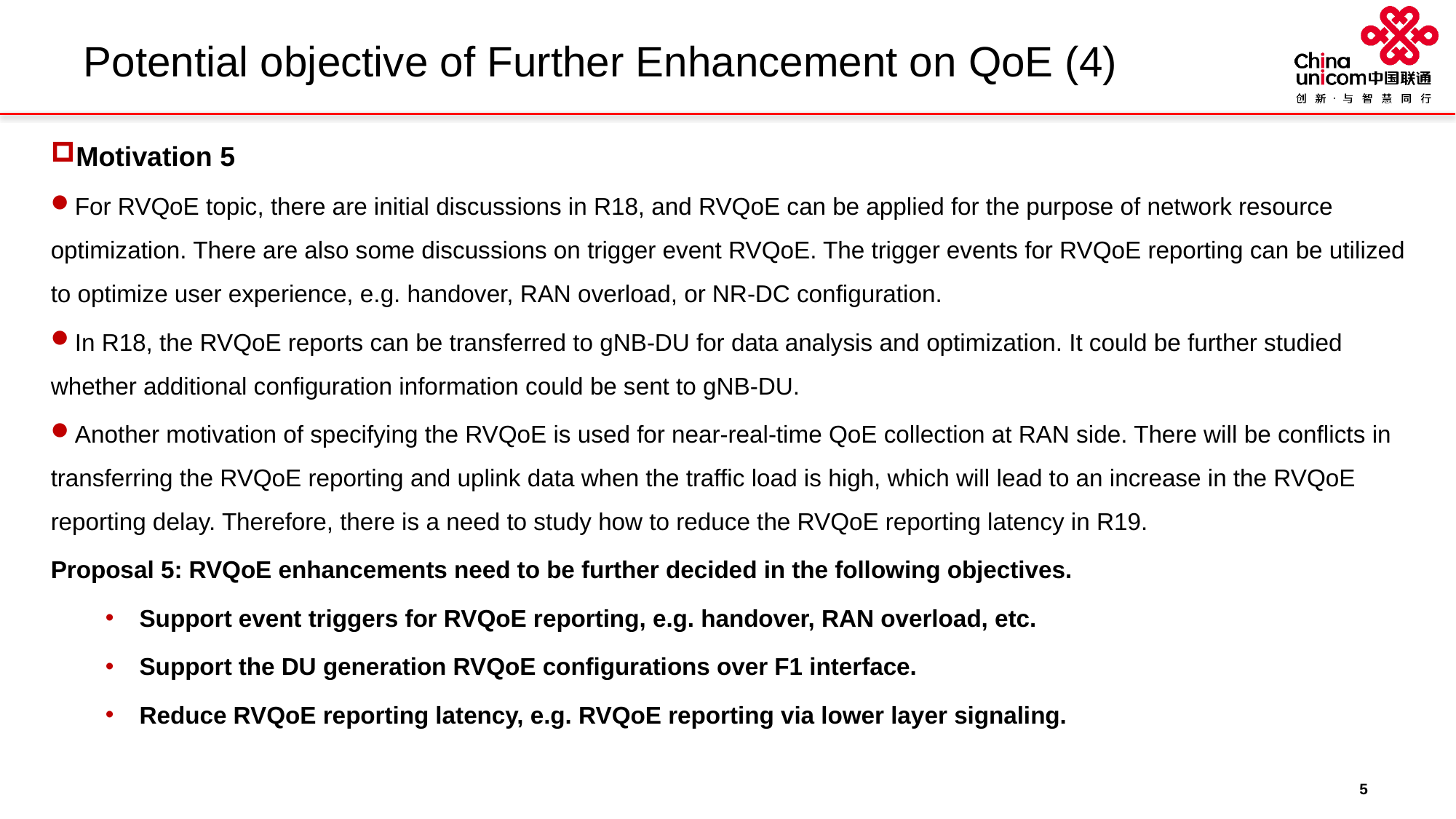

# Potential objective of Further Enhancement on QoE (4)
Motivation 5
For RVQoE topic, there are initial discussions in R18, and RVQoE can be applied for the purpose of network resource optimization. There are also some discussions on trigger event RVQoE. The trigger events for RVQoE reporting can be utilized to optimize user experience, e.g. handover, RAN overload, or NR-DC configuration.
In R18, the RVQoE reports can be transferred to gNB-DU for data analysis and optimization. It could be further studied whether additional configuration information could be sent to gNB-DU.
Another motivation of specifying the RVQoE is used for near-real-time QoE collection at RAN side. There will be conflicts in transferring the RVQoE reporting and uplink data when the traffic load is high, which will lead to an increase in the RVQoE reporting delay. Therefore, there is a need to study how to reduce the RVQoE reporting latency in R19.
Proposal 5: RVQoE enhancements need to be further decided in the following objectives.
Support event triggers for RVQoE reporting, e.g. handover, RAN overload, etc.
Support the DU generation RVQoE configurations over F1 interface.
Reduce RVQoE reporting latency, e.g. RVQoE reporting via lower layer signaling.